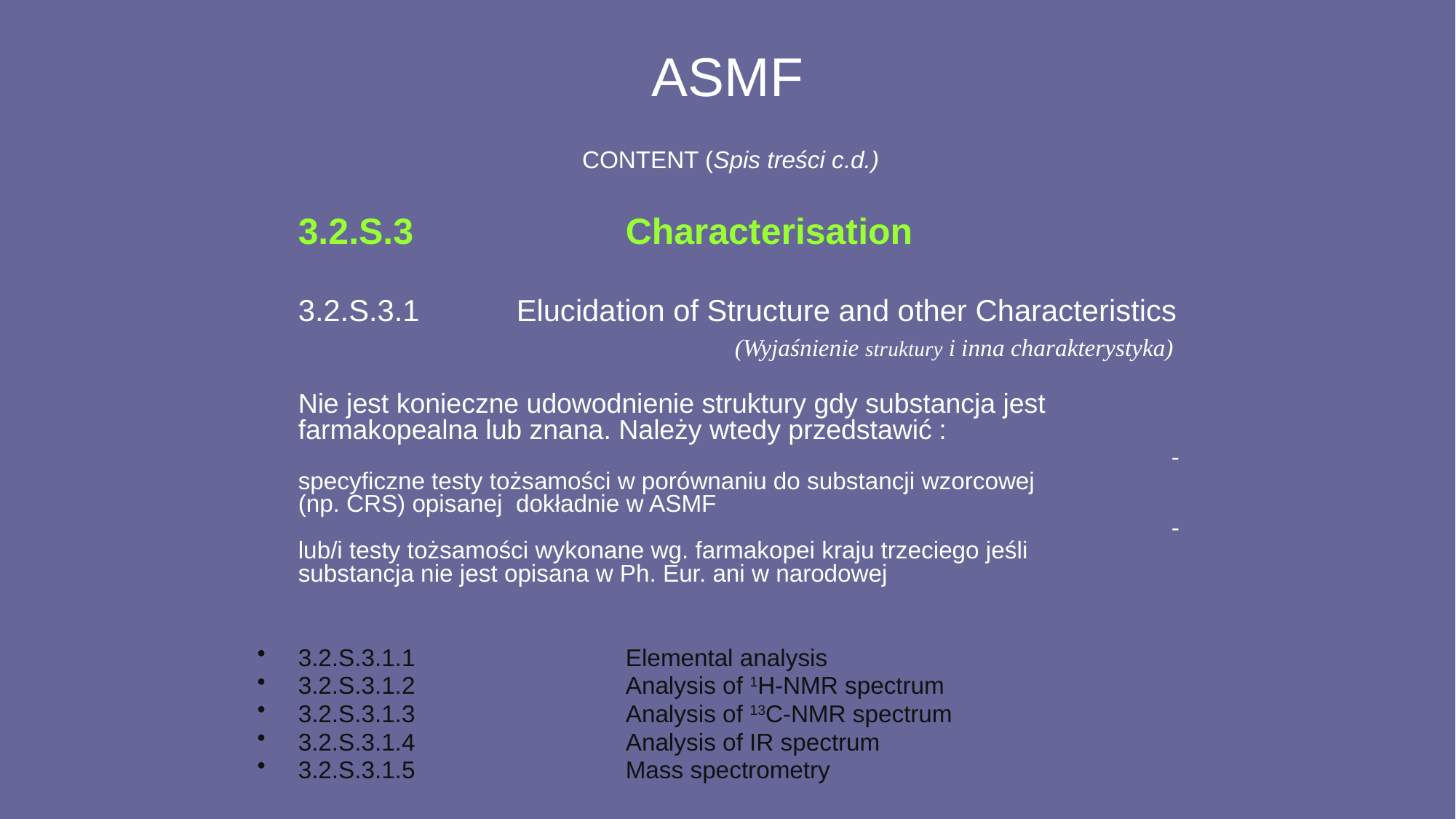

# ASMF
CONTENT (Spis treści c.d.)

	3.2.S.3		Characterisation
	3.2.S.3.1	Elucidation of Structure and other Characteristics     				(Wyjaśnienie struktury i inna charakterystyka)
	Nie jest konieczne udowodnienie struktury gdy substancja jest farmakopealna lub znana. Należy wtedy przedstawić :											- specyficzne testy tożsamości w porównaniu do substancji wzorcowej 		  (np. CRS) opisanej  dokładnie w ASMF													- lub/i testy tożsamości wykonane wg. farmakopei kraju trzeciego jeśli 		  substancja nie jest opisana w Ph. Eur. ani w narodowej

3.2.S.3.1.1		Elemental analysis
3.2.S.3.1.2		Analysis of 1H-NMR spectrum
3.2.S.3.1.3		Analysis of 13C-NMR spectrum
3.2.S.3.1.4		Analysis of IR spectrum
3.2.S.3.1.5		Mass spectrometry